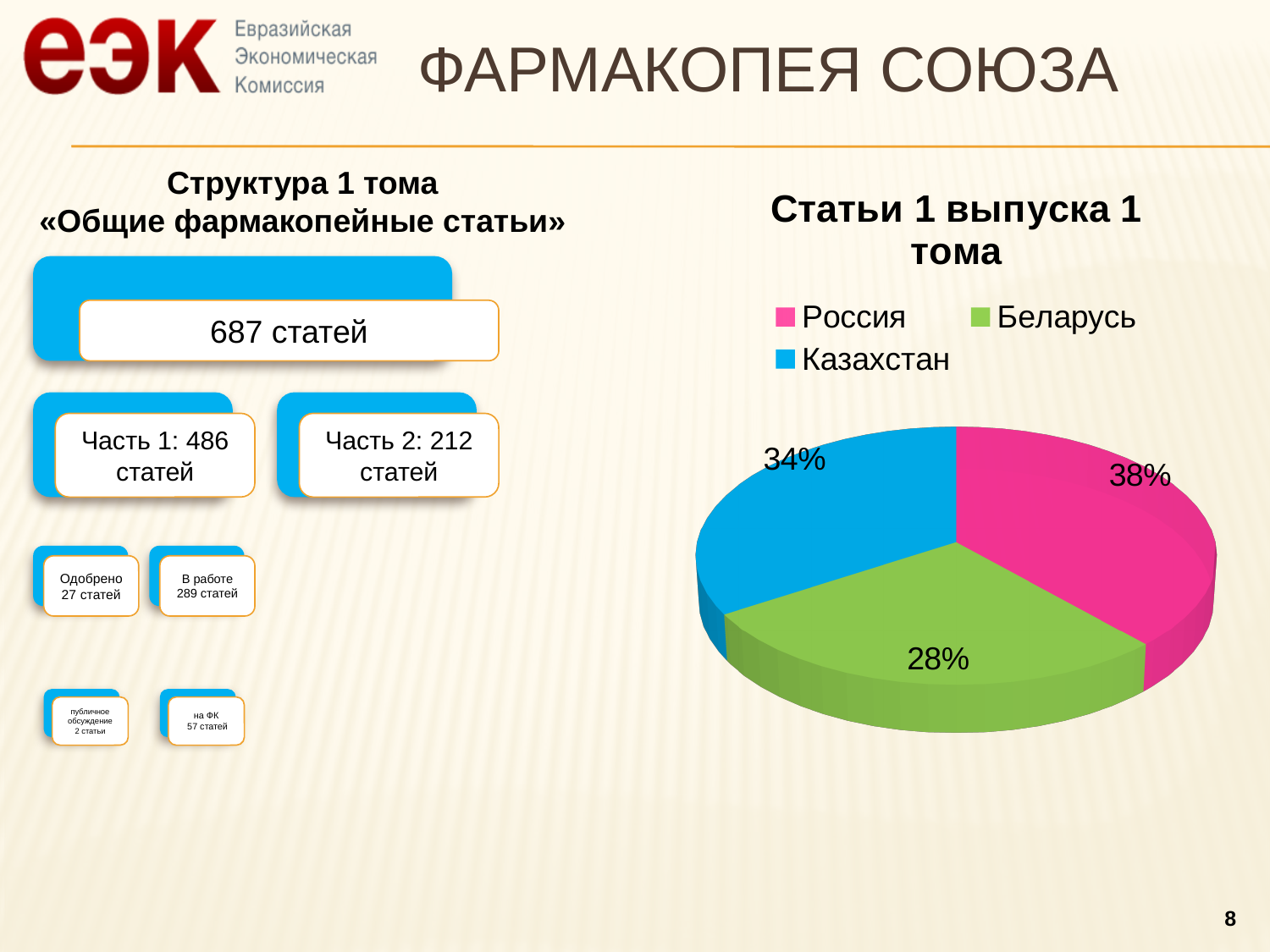

# ФАРМАКОПЕЯ СОЮЗА
Структура 1 тома
«Общие фармакопейные статьи»

[unsupported chart]

687 статей
Часть 1: 486 статей
Одобрено 27 статей
В работе 289 статей
Часть 2: 212 статей
на ФК
 57 статей
публичное обсуждение 2 статьи
8